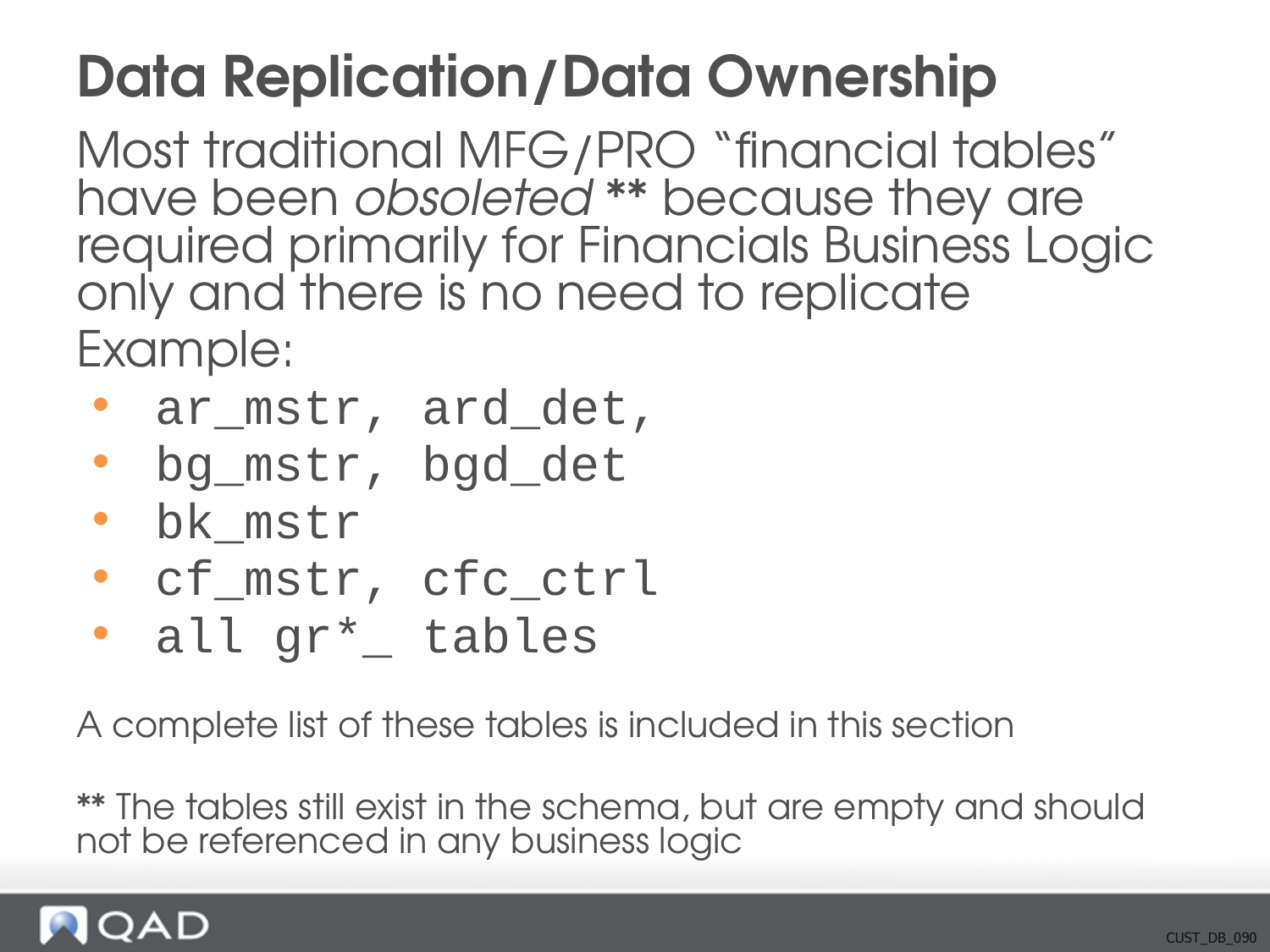

# Data Replication/Data Ownership
Most traditional MFG/PRO “financial tables” have been obsoleted ** because they are required primarily for Financials Business Logic only and there is no need to replicate
Example:
ar_mstr, ard_det,
bg_mstr, bgd_det
bk_mstr
cf_mstr, cfc_ctrl
all gr*_ tables

A complete list of these tables is included in this section

** The tables still exist in the schema, but are empty and should not be referenced in any business logic
CUST_DB_090